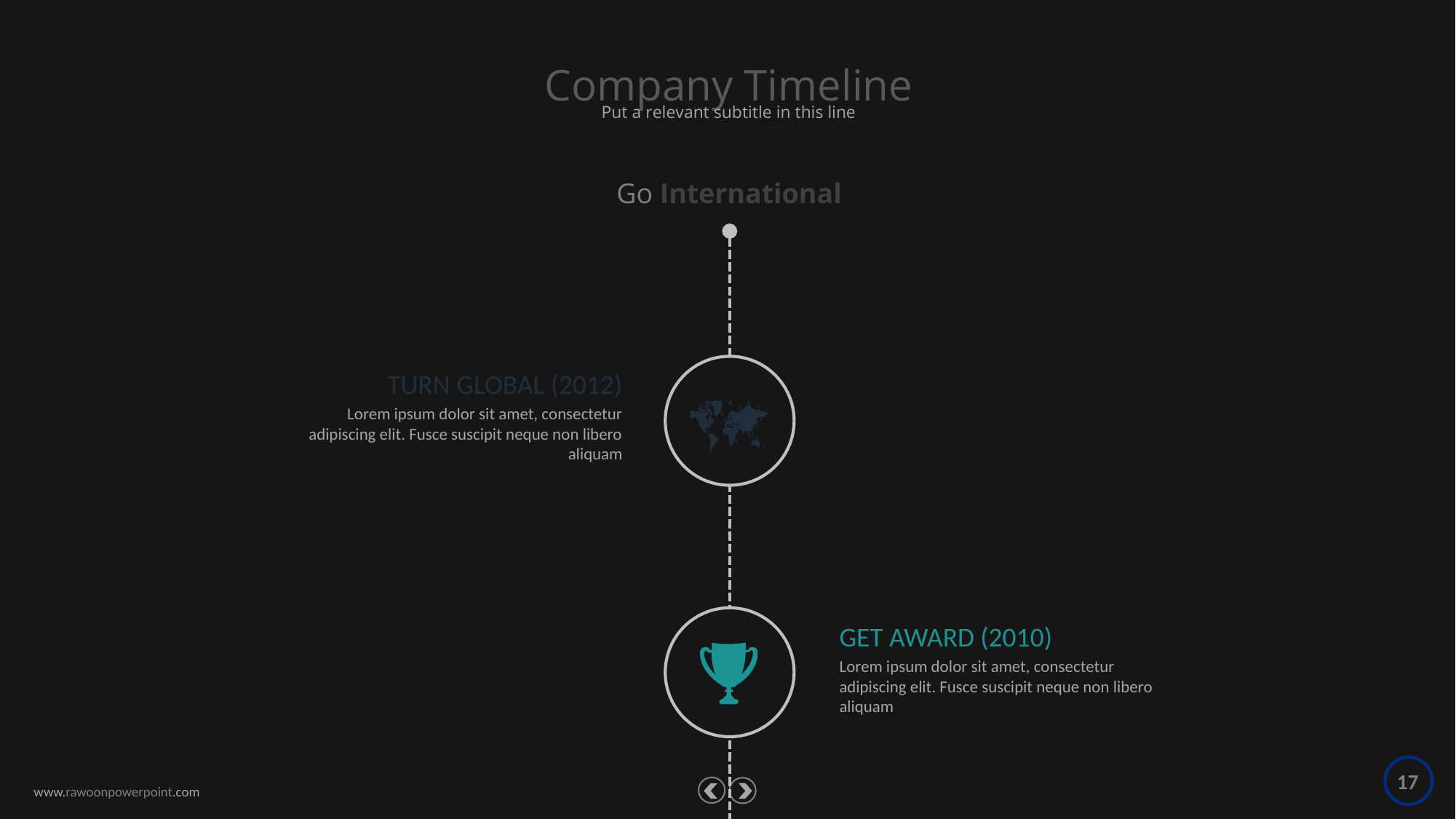

Company Timeline
Put a relevant subtitle in this line
Go International

TURN GLOBAL (2012)
Lorem ipsum dolor sit amet, consectetur adipiscing elit. Fusce suscipit neque non libero aliquam

GET AWARD (2010)
Lorem ipsum dolor sit amet, consectetur adipiscing elit. Fusce suscipit neque non libero aliquam

17